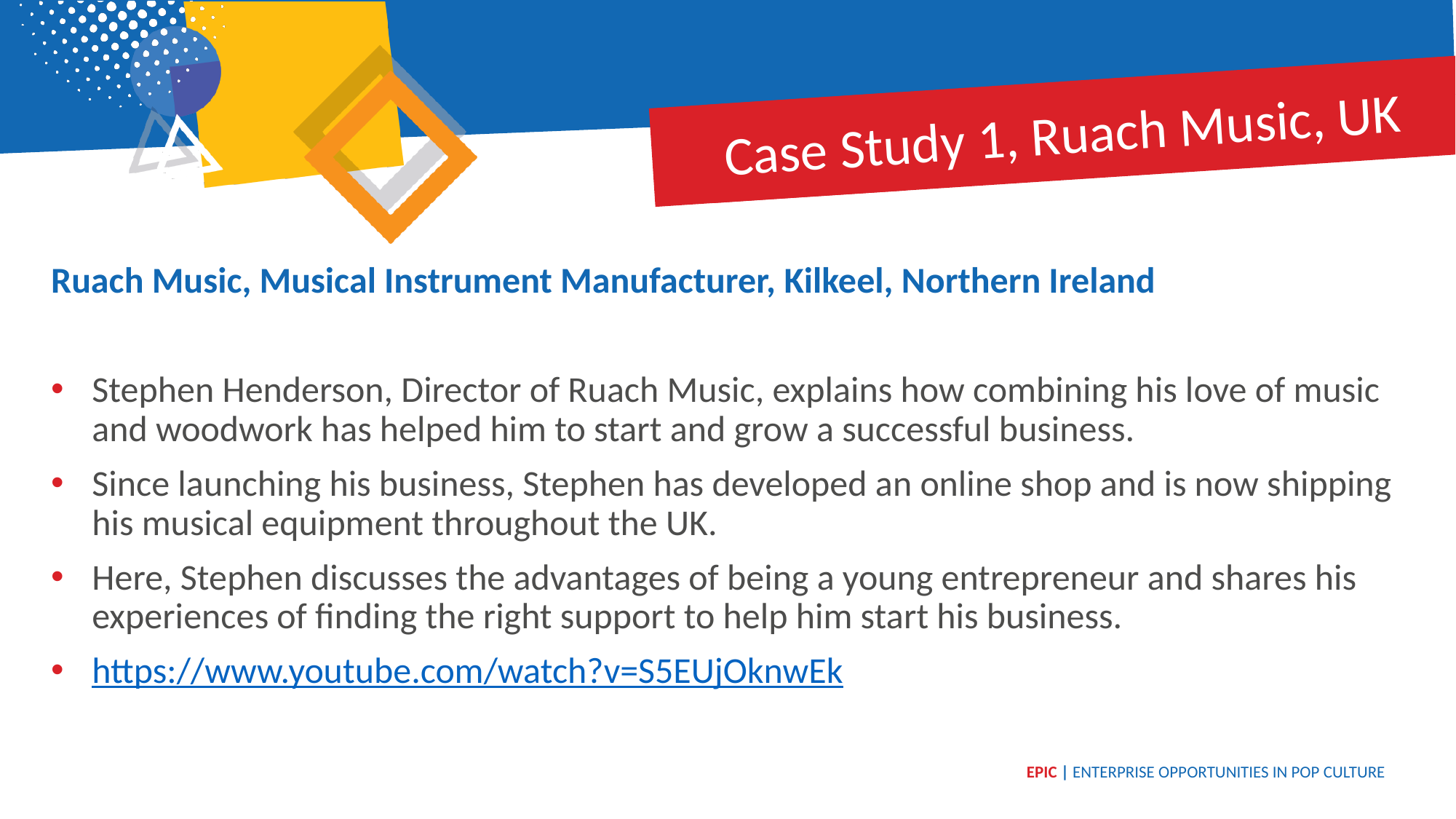

Case Study 1, Ruach Music, UK
Ruach Music, Musical Instrument Manufacturer, Kilkeel, Northern Ireland

Stephen Henderson, Director of Ruach Music, explains how combining his love of music and woodwork has helped him to start and grow a successful business.
Since launching his business, Stephen has developed an online shop and is now shipping his musical equipment throughout the UK.
Here, Stephen discusses the advantages of being a young entrepreneur and shares his experiences of finding the right support to help him start his business.
https://www.youtube.com/watch?v=S5EUjOknwEk